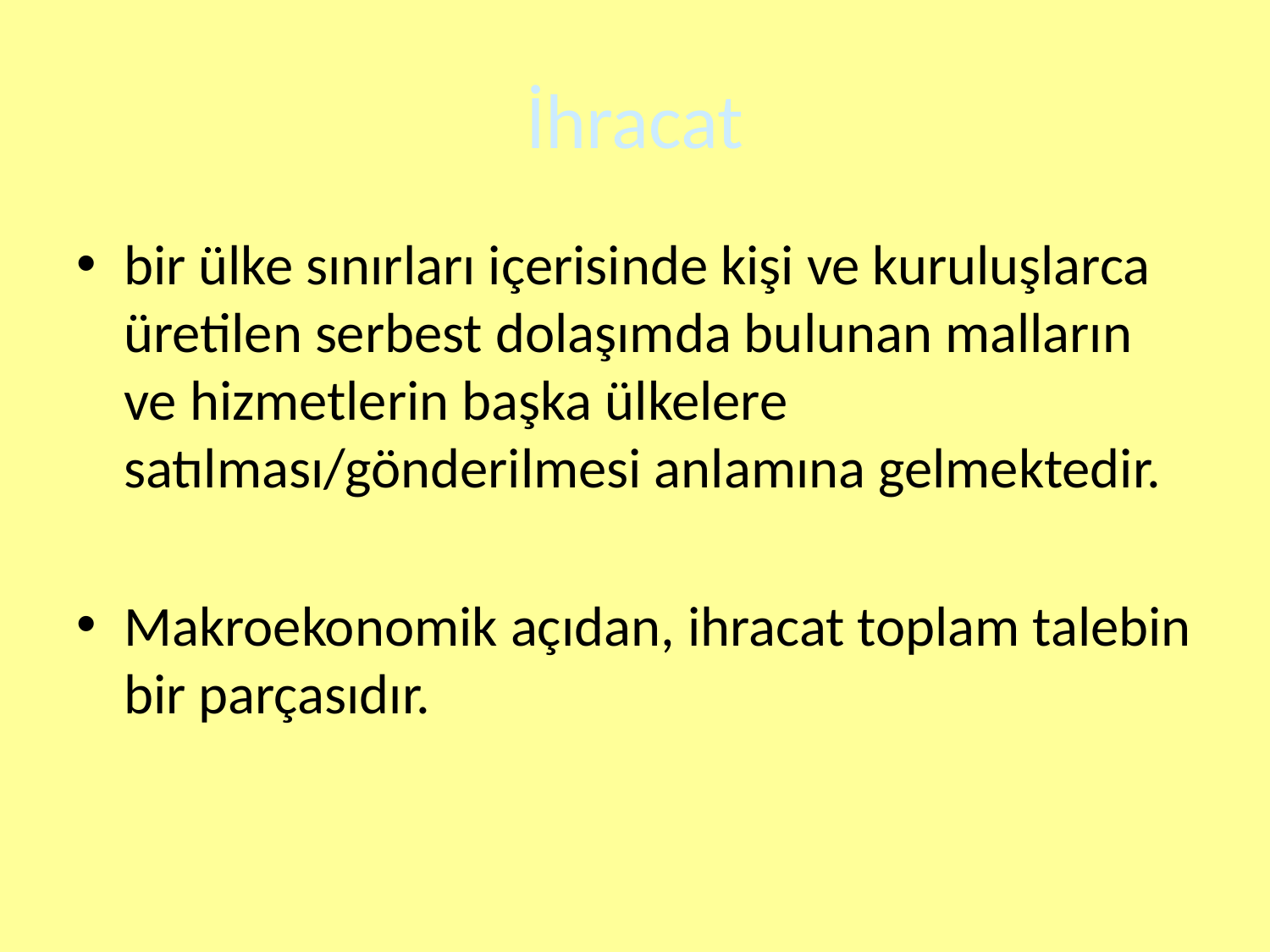

# İhracat
bir ülke sınırları içerisinde kişi ve kuruluşlarca üretilen serbest dolaşımda bulunan malların ve hizmetlerin başka ülkelere satılması/gönderilmesi anlamına gelmektedir.

Makroekonomik açıdan, ihracat toplam talebin bir parçasıdır.